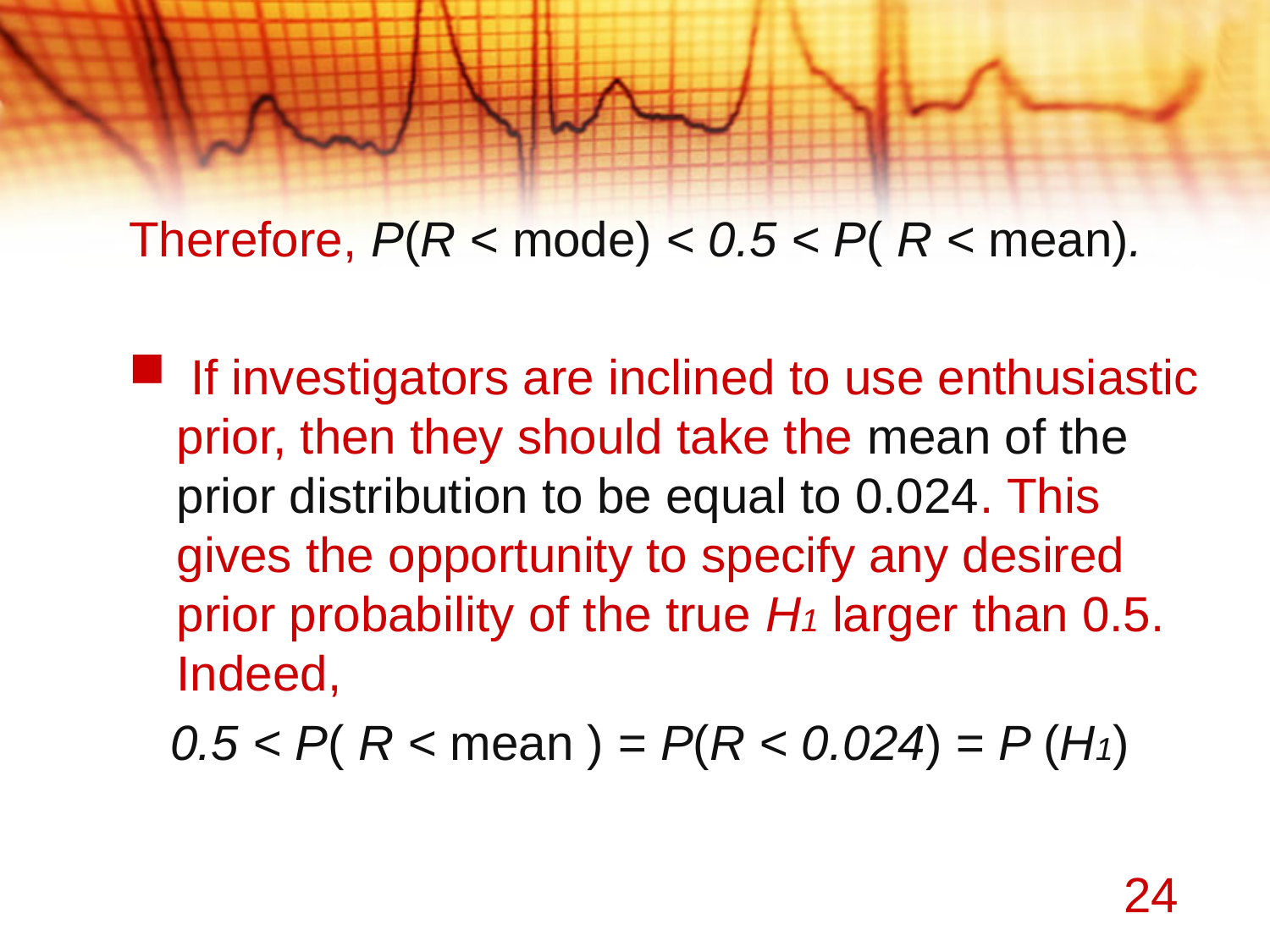

Therefore, P(R < mode) < 0.5 < P( R < mean).

 If investigators are inclined to use enthusiastic prior, then they should take the mean of the prior distribution to be equal to 0.024. This gives the opportunity to specify any desired prior probability of the true H1 larger than 0.5. Indeed,
   0.5 < P( R < mean ) = P(R < 0.024) = P (H1)
24